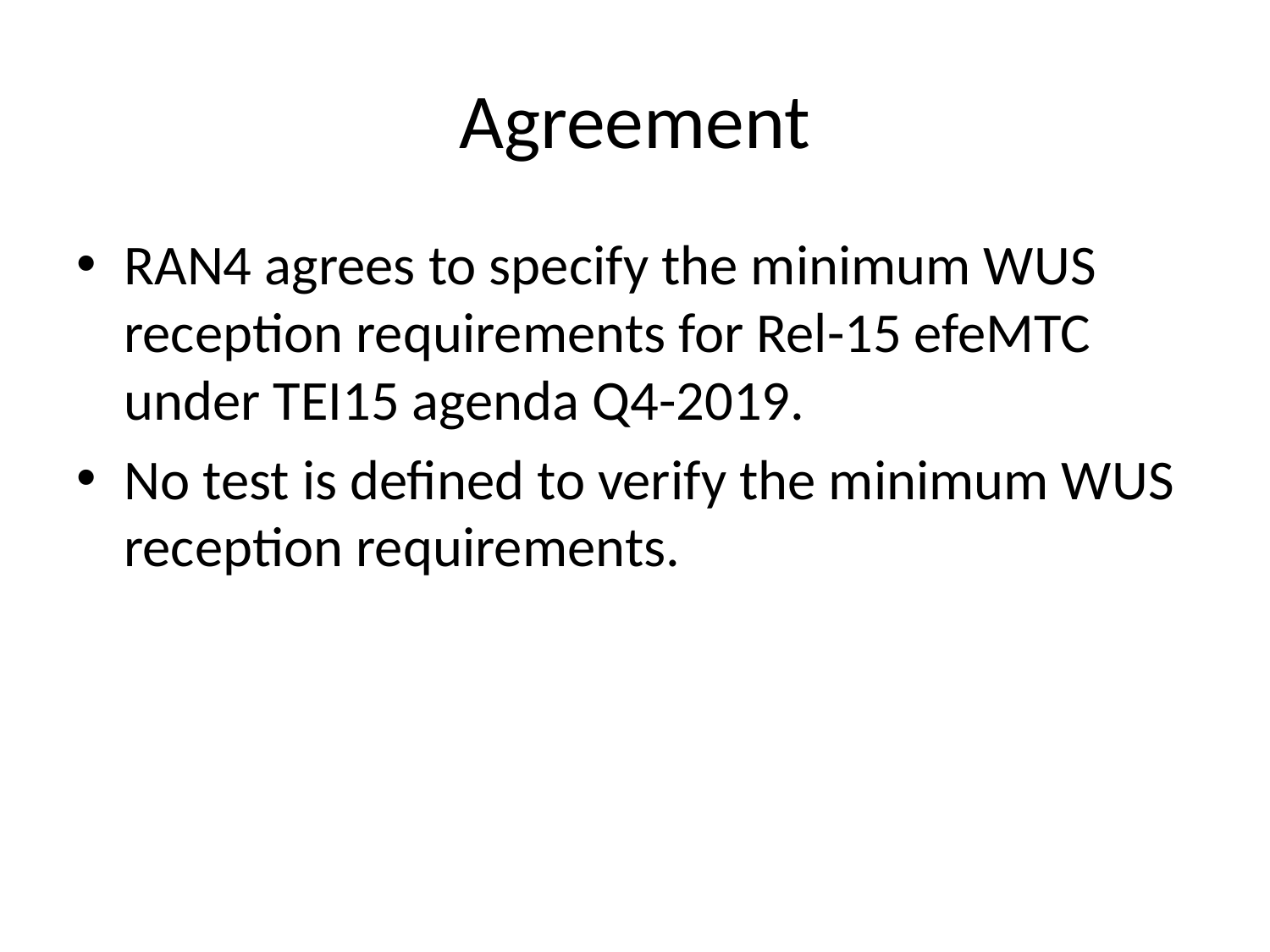

# Agreement
RAN4 agrees to specify the minimum WUS reception requirements for Rel-15 efeMTC under TEI15 agenda Q4-2019.
No test is defined to verify the minimum WUS reception requirements.